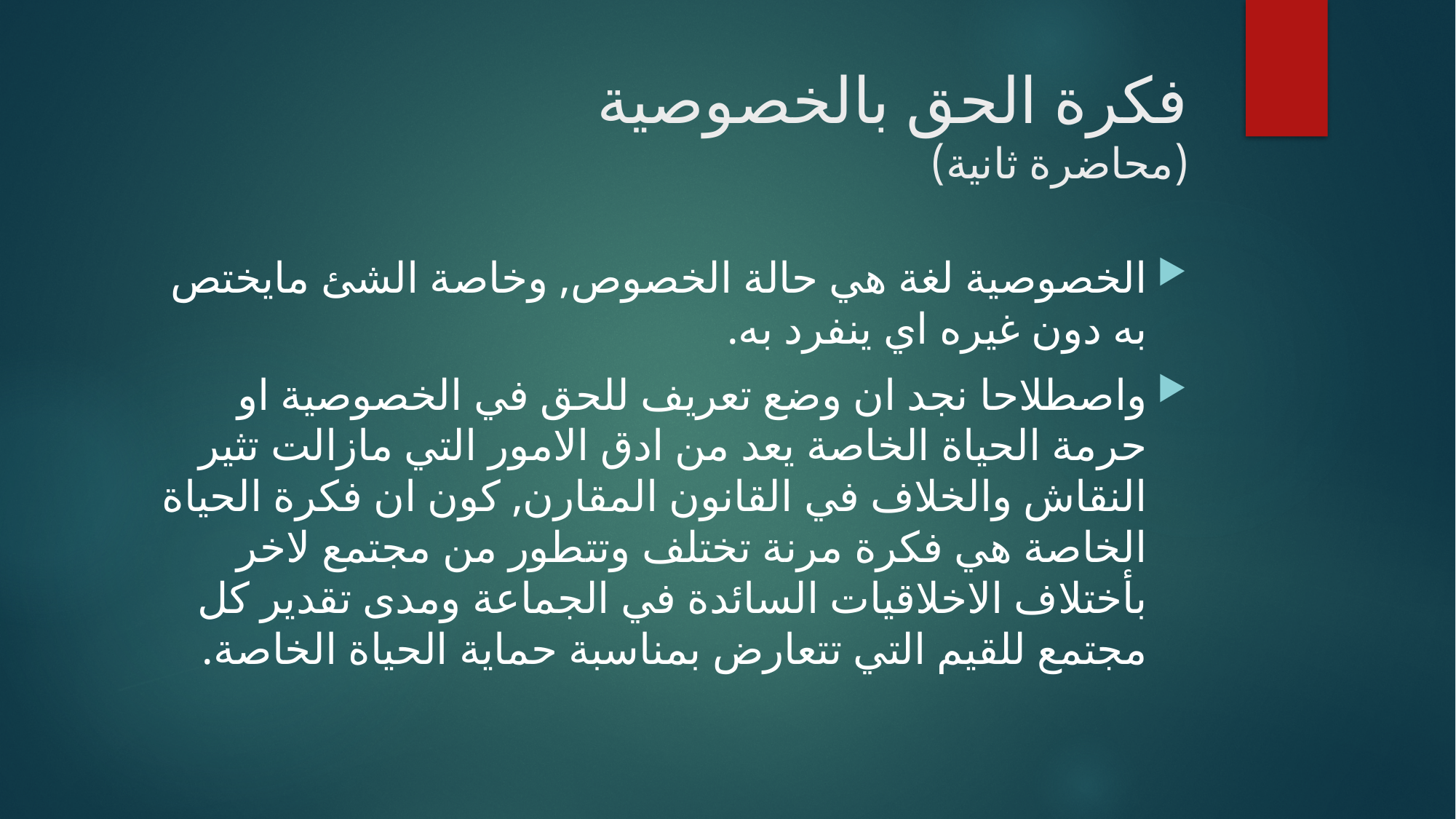

# فكرة الحق بالخصوصية (محاضرة ثانية)
الخصوصية لغة هي حالة الخصوص, وخاصة الشئ مايختص به دون غيره اي ينفرد به.
واصطلاحا نجد ان وضع تعريف للحق في الخصوصية او حرمة الحياة الخاصة يعد من ادق الامور التي مازالت تثير النقاش والخلاف في القانون المقارن, كون ان فكرة الحياة الخاصة هي فكرة مرنة تختلف وتتطور من مجتمع لاخر بأختلاف الاخلاقيات السائدة في الجماعة ومدى تقدير كل مجتمع للقيم التي تتعارض بمناسبة حماية الحياة الخاصة.